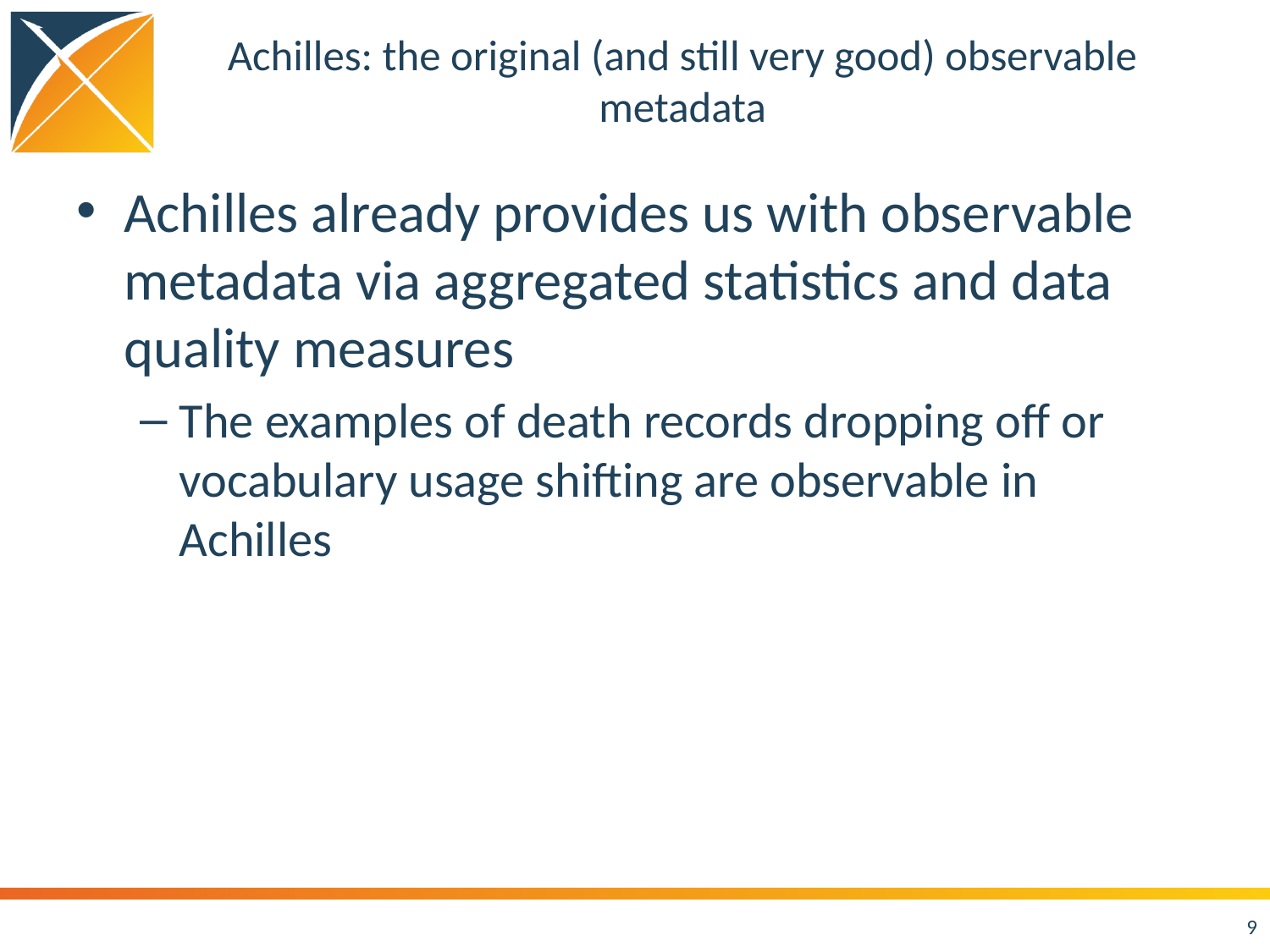

# Achilles: the original (and still very good) observable metadata
Achilles already provides us with observable metadata via aggregated statistics and data quality measures
The examples of death records dropping off or vocabulary usage shifting are observable in Achilles
9